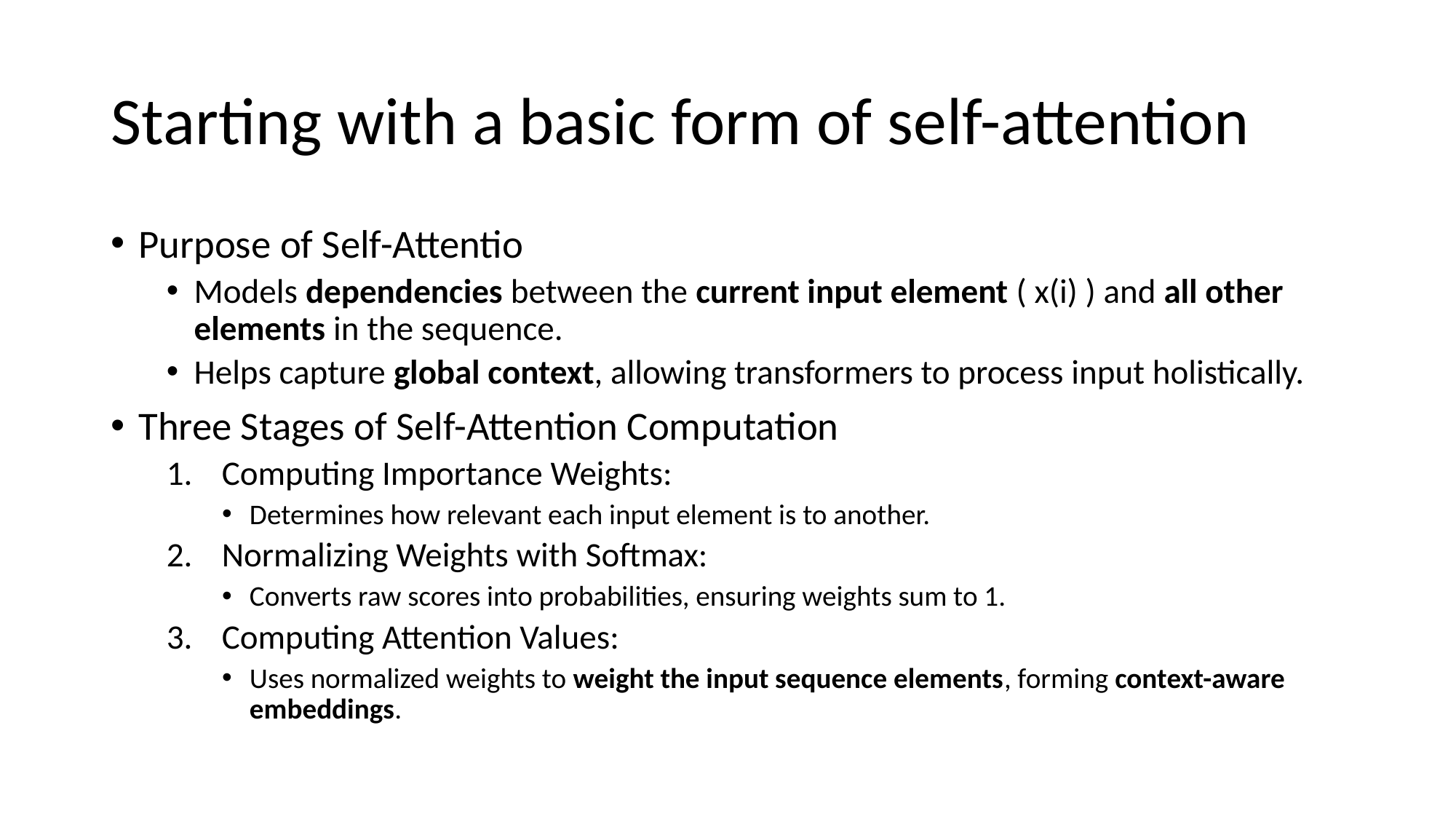

# Starting with a basic form of self-attention
Purpose of Self-Attentio
Models dependencies between the current input element ( x(i) ) and all other elements in the sequence.
Helps capture global context, allowing transformers to process input holistically.
Three Stages of Self-Attention Computation
Computing Importance Weights:
Determines how relevant each input element is to another.
Normalizing Weights with Softmax:
Converts raw scores into probabilities, ensuring weights sum to 1.
Computing Attention Values:
Uses normalized weights to weight the input sequence elements, forming context-aware embeddings.